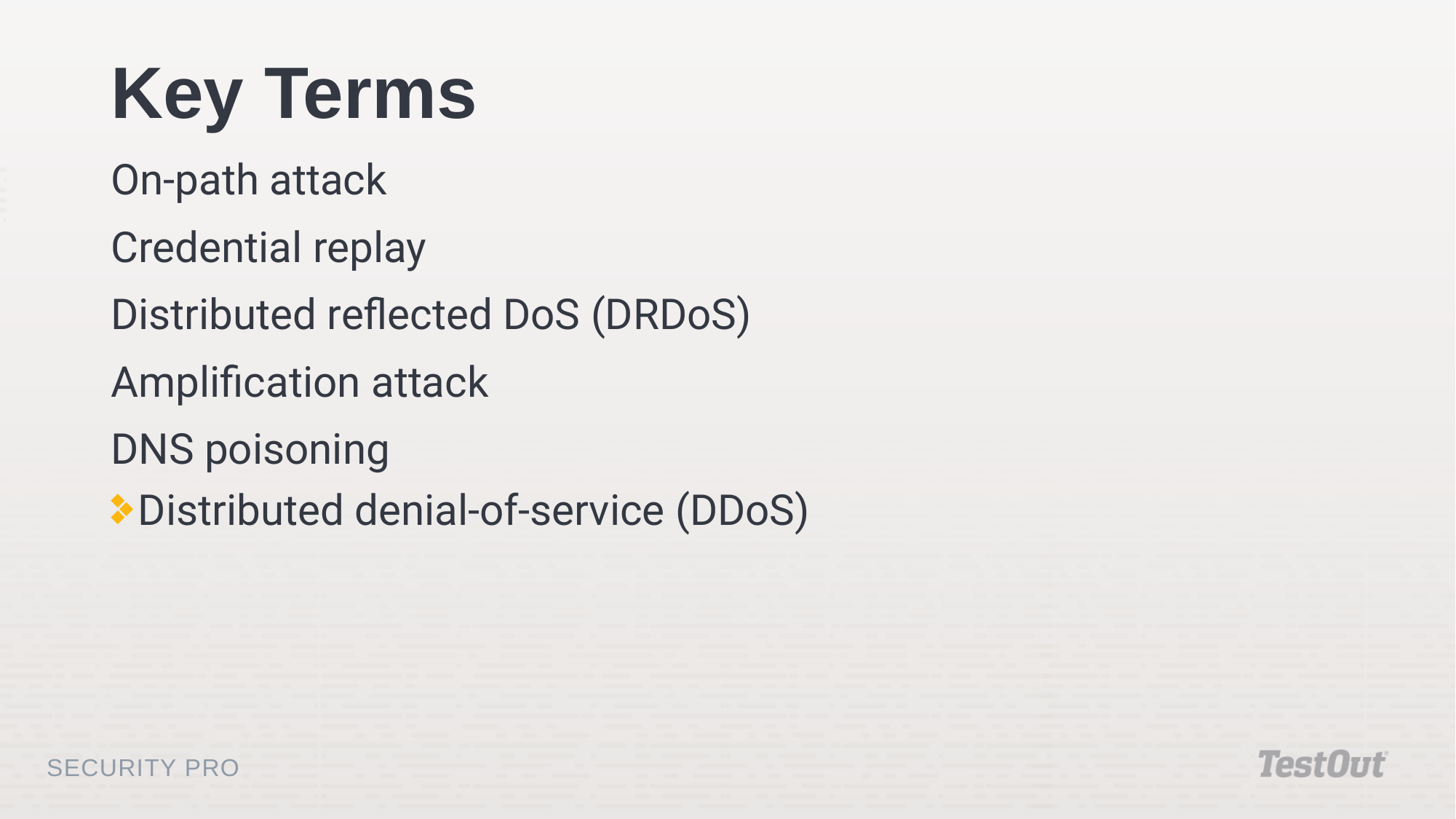

# Key Terms
On-path attack
Credential replay
Distributed reflected DoS (DRDoS)
Amplification attack
DNS poisoning
Distributed denial-of-service (DDoS)
Security Pro